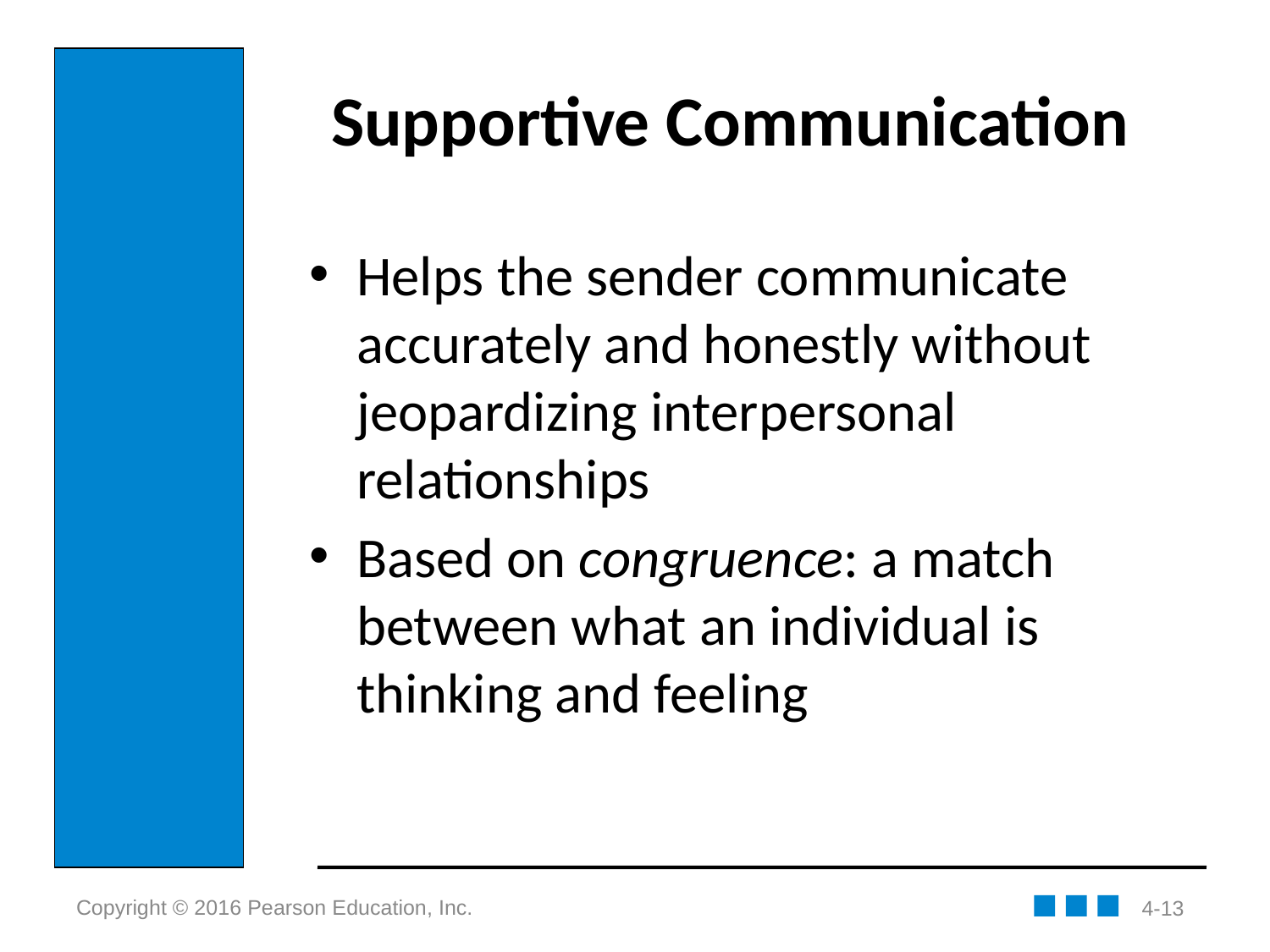

# Supportive Communication

Helps the sender communicate accurately and honestly without jeopardizing interpersonal relationships
Based on congruence: a match between what an individual is thinking and feeling

4-13
Copyright © 2016 Pearson Education, Inc.